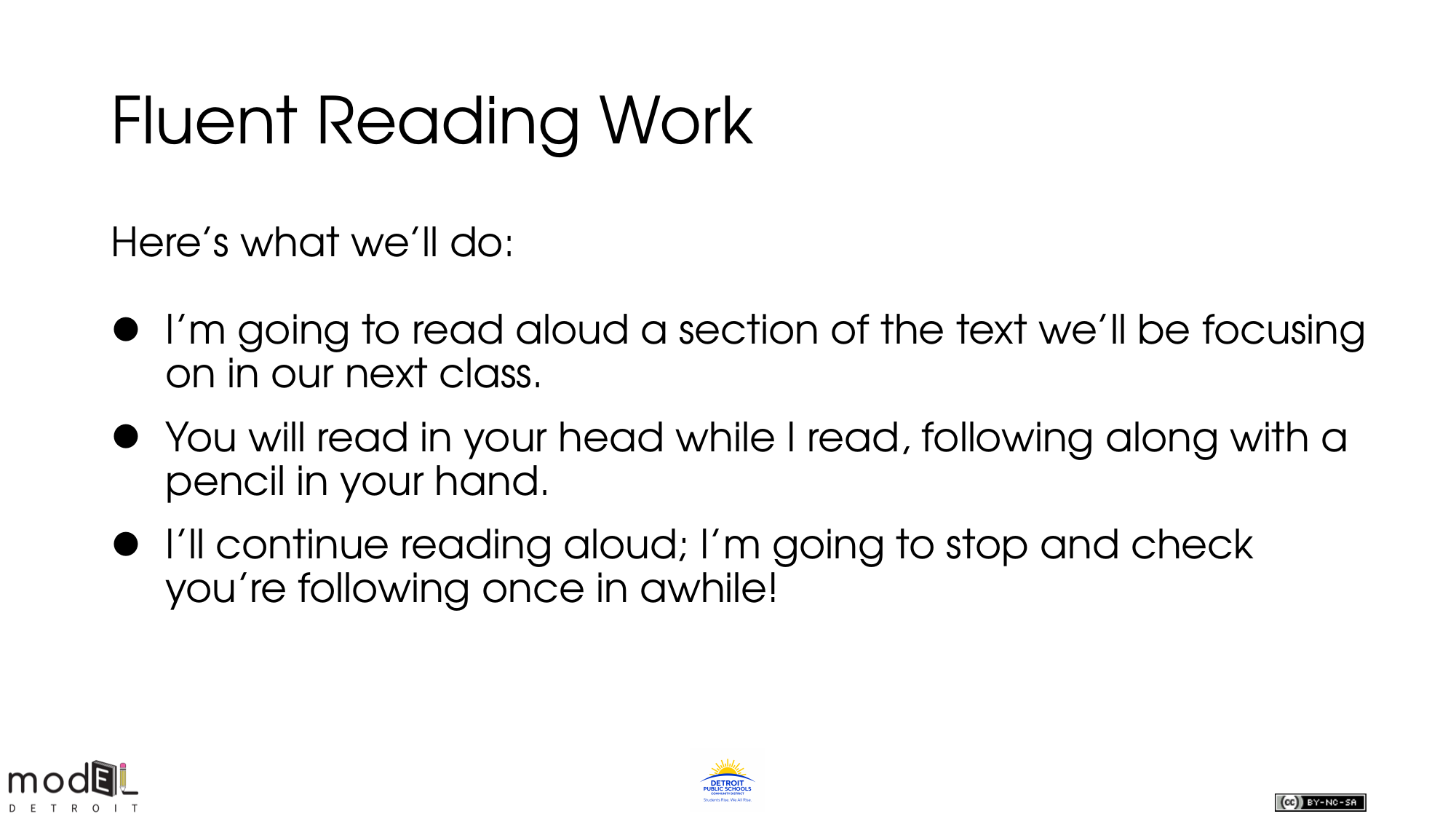

# Fluent Reading Work
Here’s what we’ll do:

I’m going to read aloud a section of the text we’ll be focusing on in our next class.
You will read in your head while I read, following along with a pencil in your hand.
I’ll continue reading aloud; I’m going to stop and check you’re following once in awhile!